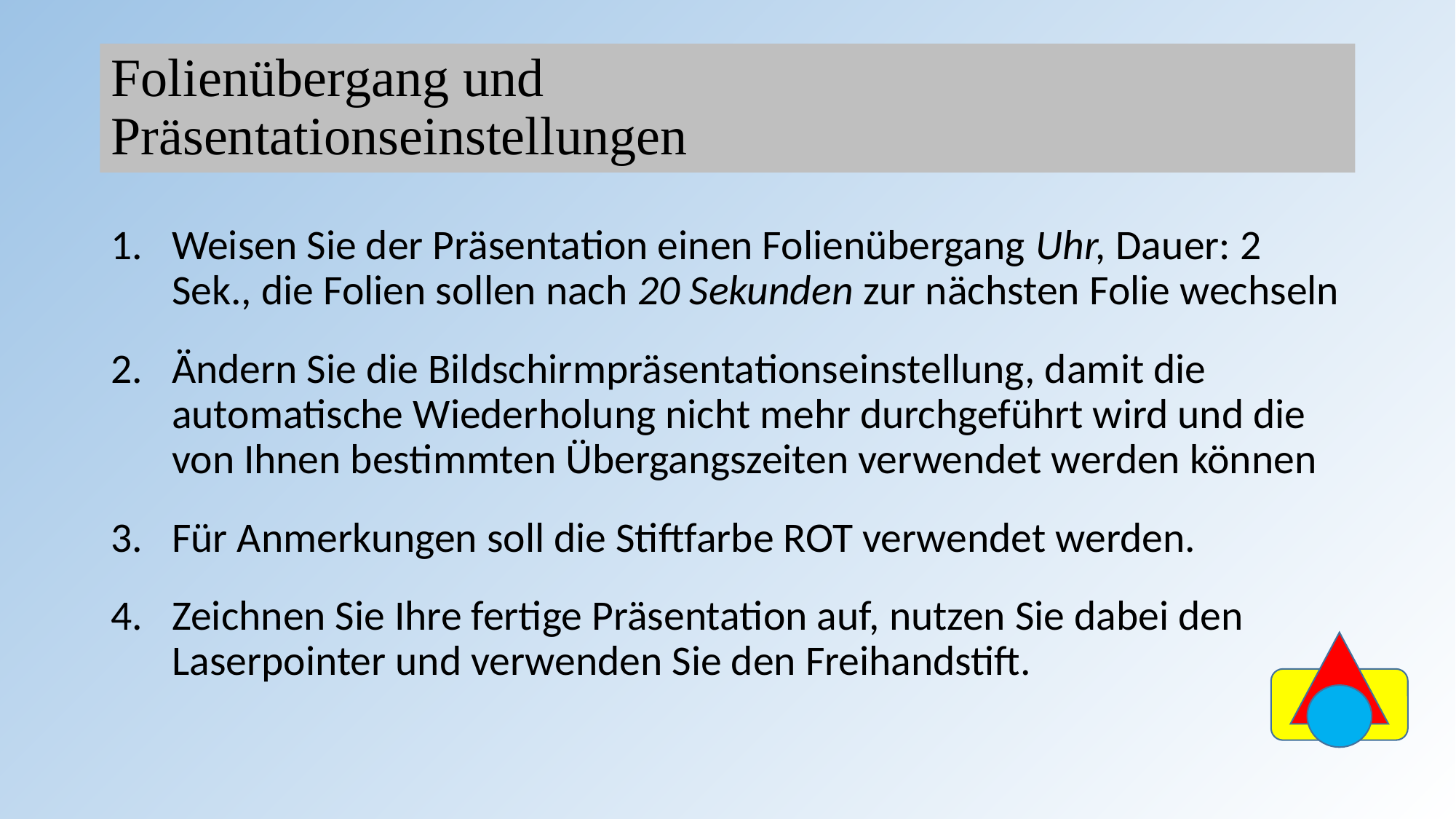

# Folienübergang und Präsentationseinstellungen
Weisen Sie der Präsentation einen Folienübergang Uhr, Dauer: 2 Sek., die Folien sollen nach 20 Sekunden zur nächsten Folie wechseln
Ändern Sie die Bildschirmpräsentationseinstellung, damit die automatische Wiederholung nicht mehr durchgeführt wird und die von Ihnen bestimmten Übergangszeiten verwendet werden können
Für Anmerkungen soll die Stiftfarbe ROT verwendet werden.
Zeichnen Sie Ihre fertige Präsentation auf, nutzen Sie dabei den Laserpointer und verwenden Sie den Freihandstift.